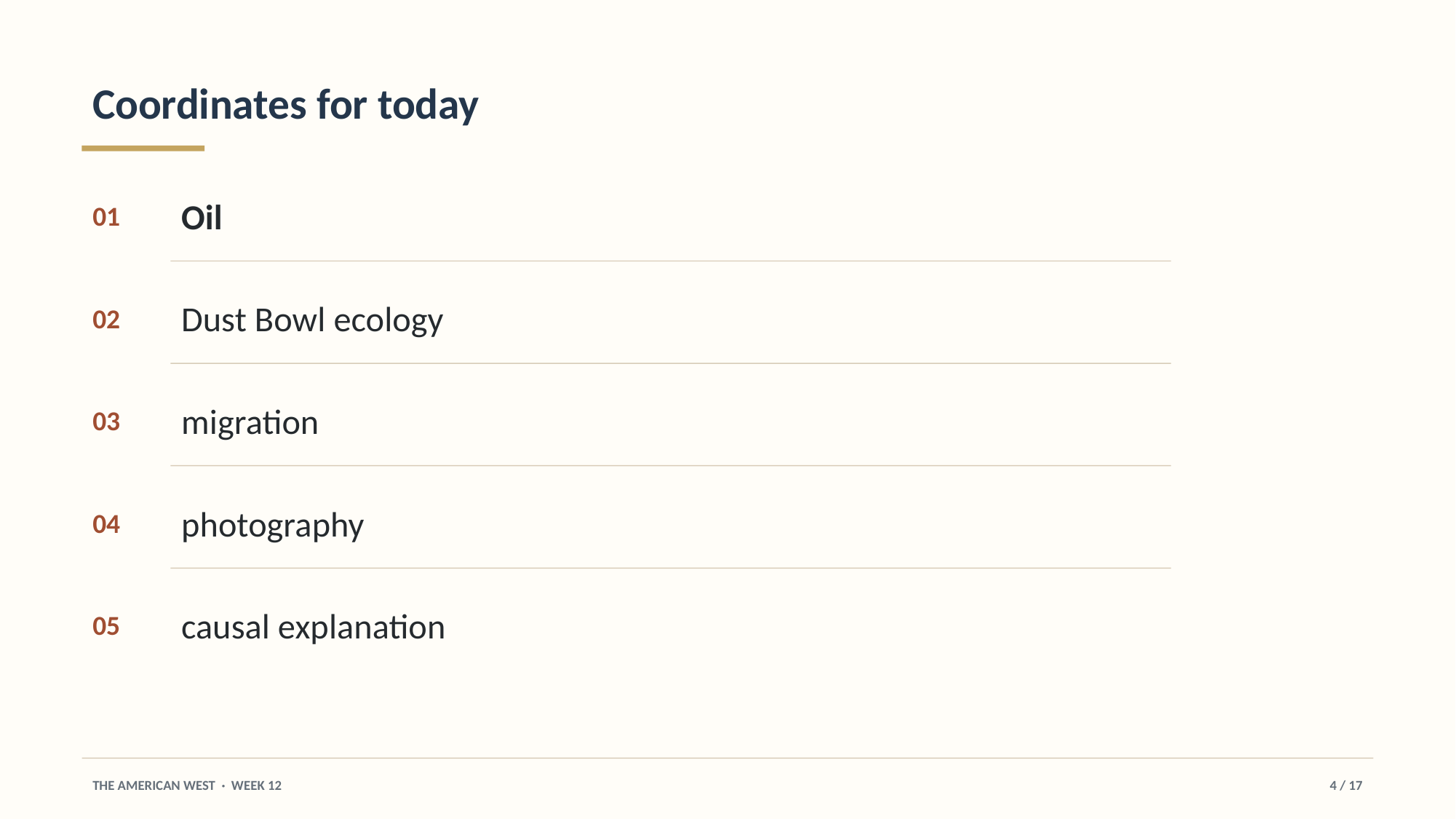

Coordinates for today

Oil
01

Dust Bowl ecology
02

migration
03

photography
04

causal explanation
05

THE AMERICAN WEST  ·  WEEK 12
4 / 17